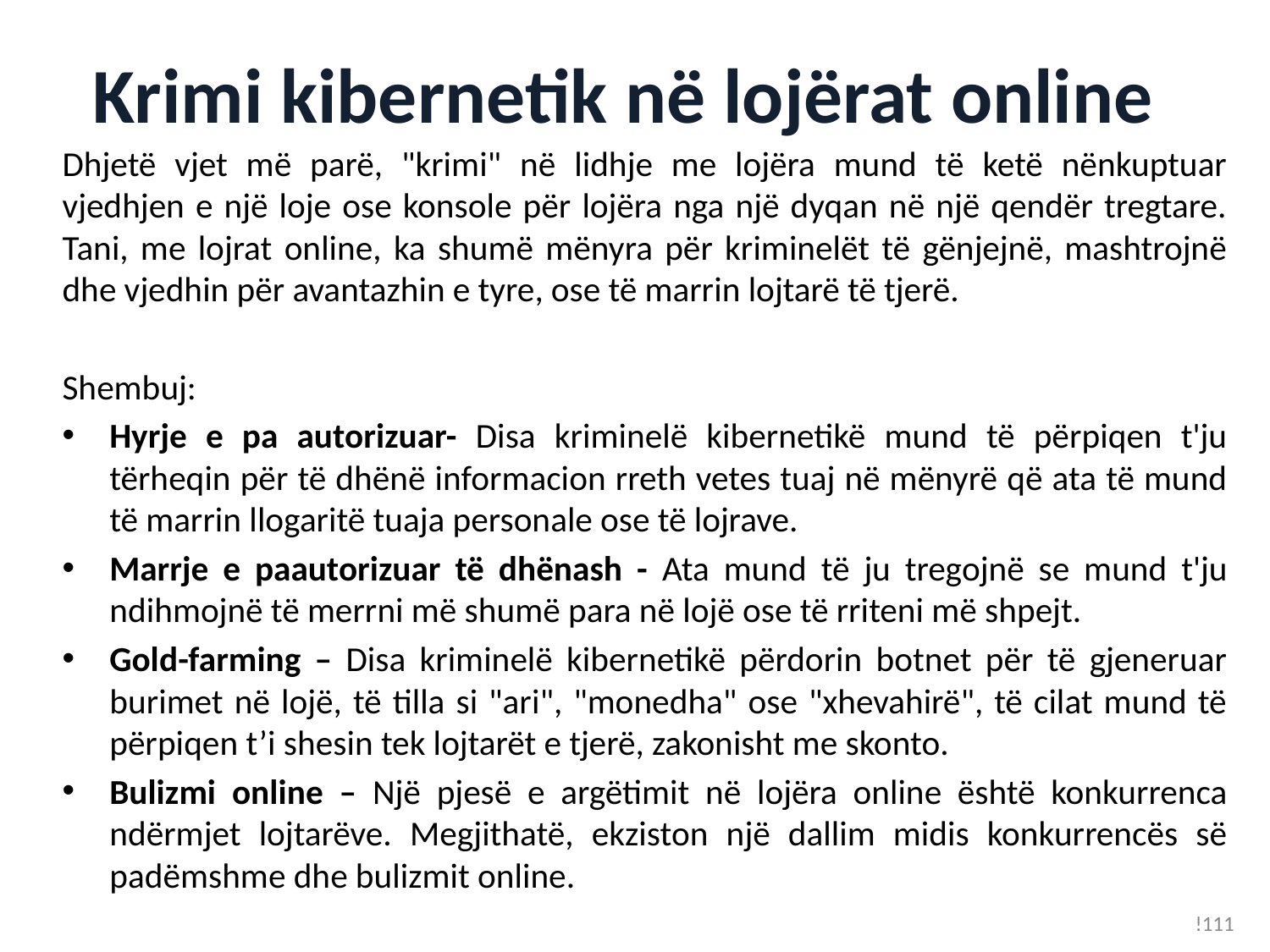

# Krimi kibernetik në lojërat online
Dhjetë vjet më parë, "krimi" në lidhje me lojëra mund të ketë nënkuptuar vjedhjen e një loje ose konsole për lojëra nga një dyqan në një qendër tregtare. Tani, me lojrat online, ka shumë mënyra për kriminelët të gënjejnë, mashtrojnë dhe vjedhin për avantazhin e tyre, ose të marrin lojtarë të tjerë.

Shembuj:
Hyrje e pa autorizuar- Disa kriminelë kibernetikë mund të përpiqen t'ju tërheqin për të dhënë informacion rreth vetes tuaj në mënyrë që ata të mund të marrin llogaritë tuaja personale ose të lojrave.
Marrje e paautorizuar të dhënash - Ata mund të ju tregojnë se mund t'ju ndihmojnë të merrni më shumë para në lojë ose të rriteni më shpejt.
Gold-farming – Disa kriminelë kibernetikë përdorin botnet për të gjeneruar burimet në lojë, të tilla si "ari", "monedha" ose "xhevahirë", të cilat mund të përpiqen t’i shesin tek lojtarët e tjerë, zakonisht me skonto.
Bulizmi online – Një pjesë e argëtimit në lojëra online është konkurrenca ndërmjet lojtarëve. Megjithatë, ekziston një dallim midis konkurrencës së padëmshme dhe bulizmit online.
!111